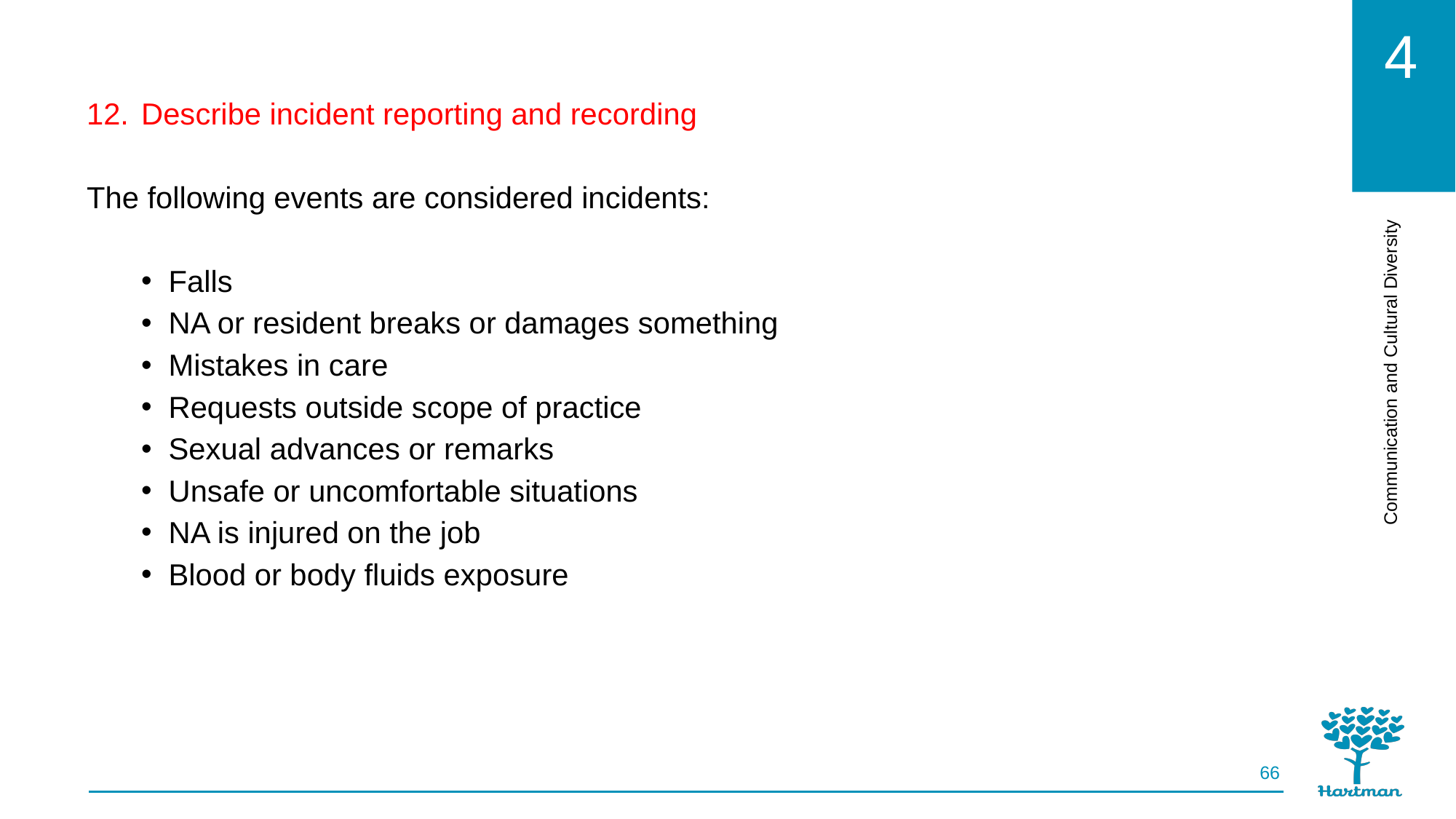

Describe incident reporting and recording

The following events are considered incidents:

Falls
NA or resident breaks or damages something
Mistakes in care
Requests outside scope of practice
Sexual advances or remarks
Unsafe or uncomfortable situations
NA is injured on the job
Blood or body fluids exposure
66